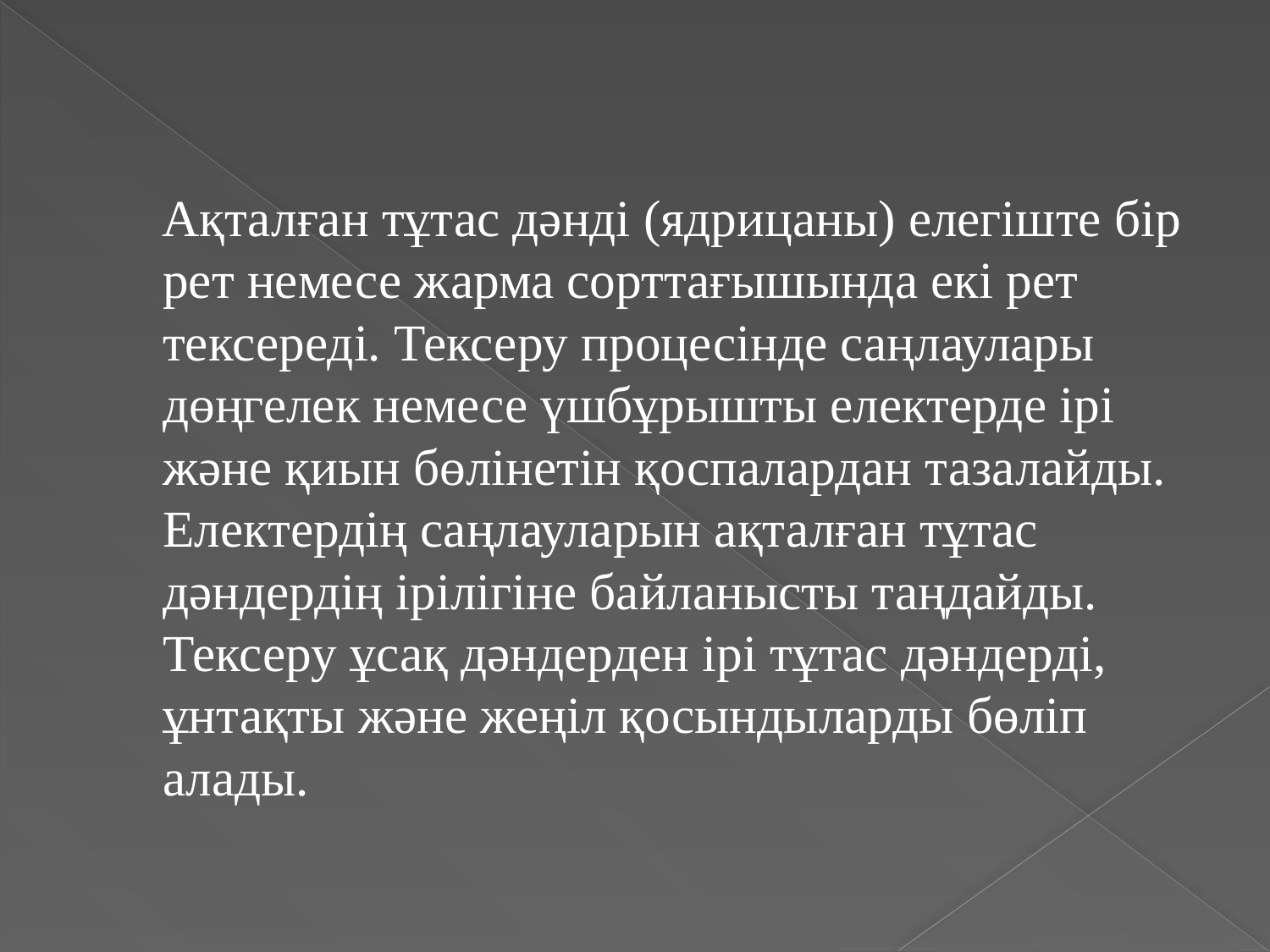

Ақталған тұтас дәнді (ядрицаны) елегіште бір рет немесе жарма сорттағышында екі рет тексереді. Тексеру процесінде саңлаулары дөңгелек немесе үшбұрышты електерде ірі және қиын бөлінетін қоспалардан тазалайды. Електердің саңлауларын ақталған тұтас дәндердің ірілігіне байланысты таңдайды.  Тексеру ұсақ дәндерден ірі тұтас дәндерді, ұнтақты және жеңіл қосындыларды бөліп алады.